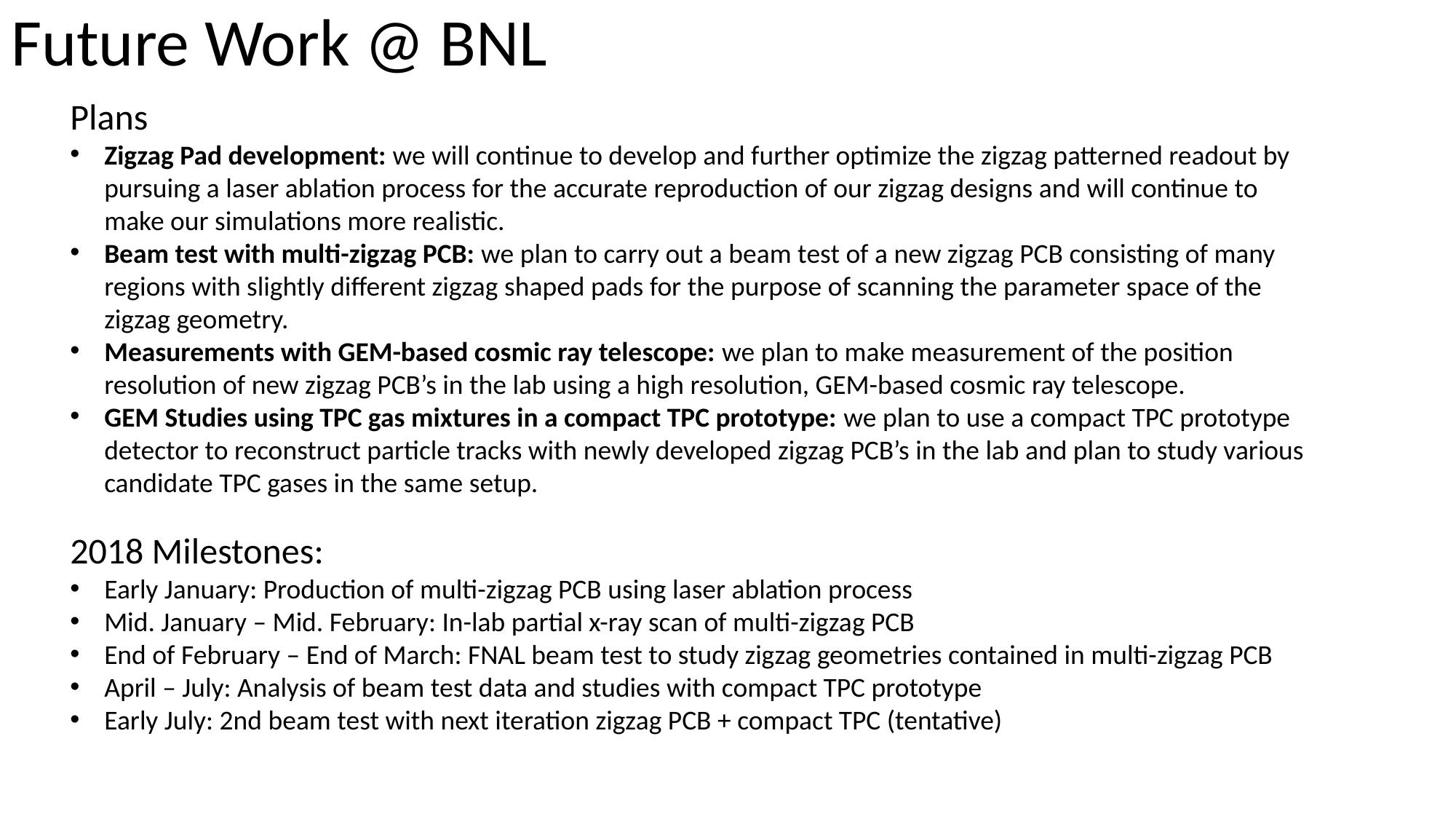

# Future Work @ BNL
Plans
Zigzag Pad development: we will continue to develop and further optimize the zigzag patterned readout by pursuing a laser ablation process for the accurate reproduction of our zigzag designs and will continue to make our simulations more realistic.
Beam test with multi-zigzag PCB: we plan to carry out a beam test of a new zigzag PCB consisting of many regions with slightly different zigzag shaped pads for the purpose of scanning the parameter space of the zigzag geometry.
Measurements with GEM-based cosmic ray telescope: we plan to make measurement of the position resolution of new zigzag PCB’s in the lab using a high resolution, GEM-based cosmic ray telescope.
GEM Studies using TPC gas mixtures in a compact TPC prototype: we plan to use a compact TPC prototype detector to reconstruct particle tracks with newly developed zigzag PCB’s in the lab and plan to study various candidate TPC gases in the same setup.
2018 Milestones:
Early January: Production of multi-zigzag PCB using laser ablation process
Mid. January – Mid. February: In-lab partial x-ray scan of multi-zigzag PCB
End of February – End of March: FNAL beam test to study zigzag geometries contained in multi-zigzag PCB
April – July: Analysis of beam test data and studies with compact TPC prototype
Early July: 2nd beam test with next iteration zigzag PCB + compact TPC (tentative)